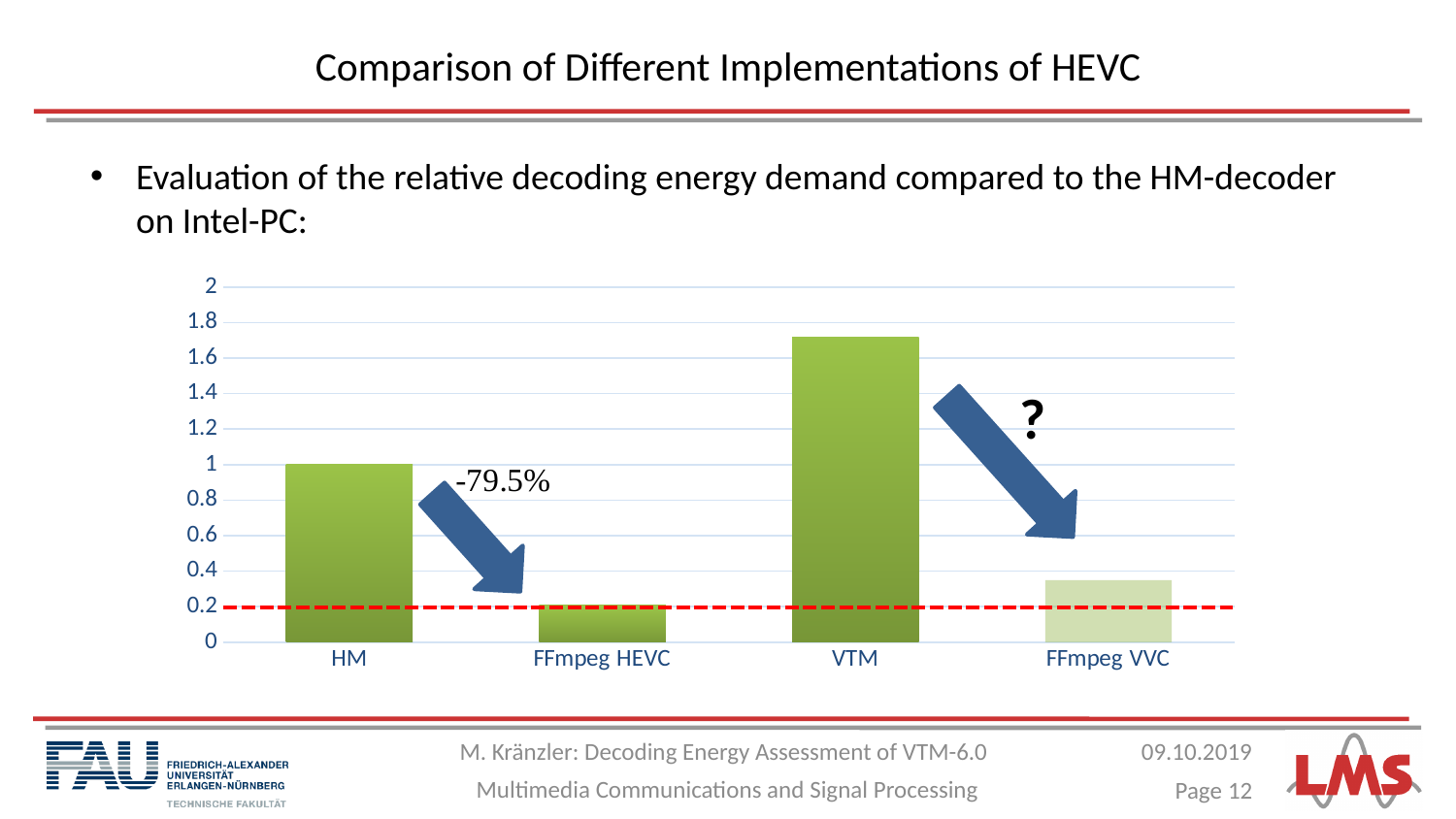

# Comparison of Different Implementations of HEVC
Evaluation of the relative decoding energy demand compared to the HM-decoder on Intel-PC:

### Chart

| Category | Datenreihe 1 |
|---|---|
| HM | 1.0 |
| FFmpeg HEVC | 0.21 |
| VTM | 1.72 |
| FFmpeg VVC | 0.35 |
?